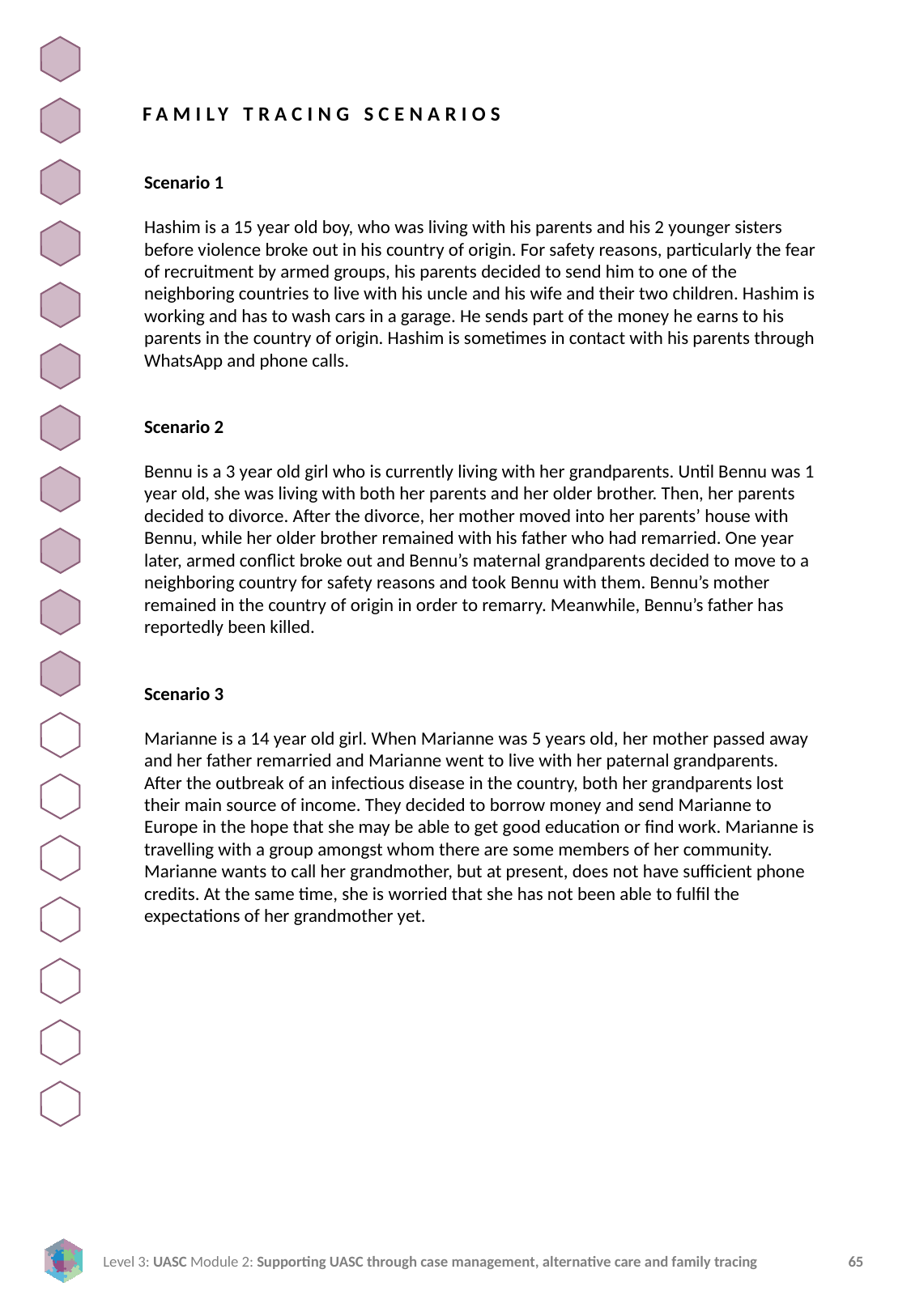

FAMILY TRACING SCENARIOS

Scenario 1

Hashim is a 15 year old boy, who was living with his parents and his 2 younger sisters before violence broke out in his country of origin. For safety reasons, particularly the fear of recruitment by armed groups, his parents decided to send him to one of the neighboring countries to live with his uncle and his wife and their two children. Hashim is working and has to wash cars in a garage. He sends part of the money he earns to his parents in the country of origin. Hashim is sometimes in contact with his parents through WhatsApp and phone calls.

Scenario 2

Bennu is a 3 year old girl who is currently living with her grandparents. Until Bennu was 1 year old, she was living with both her parents and her older brother. Then, her parents decided to divorce. After the divorce, her mother moved into her parents’ house with Bennu, while her older brother remained with his father who had remarried. One year later, armed conflict broke out and Bennu’s maternal grandparents decided to move to a neighboring country for safety reasons and took Bennu with them. Bennu’s mother remained in the country of origin in order to remarry. Meanwhile, Bennu’s father has reportedly been killed.

Scenario 3

Marianne is a 14 year old girl. When Marianne was 5 years old, her mother passed away and her father remarried and Marianne went to live with her paternal grandparents. After the outbreak of an infectious disease in the country, both her grandparents lost their main source of income. They decided to borrow money and send Marianne to Europe in the hope that she may be able to get good education or find work. Marianne is travelling with a group amongst whom there are some members of her community. Marianne wants to call her grandmother, but at present, does not have sufficient phone credits. At the same time, she is worried that she has not been able to fulfil the expectations of her grandmother yet.